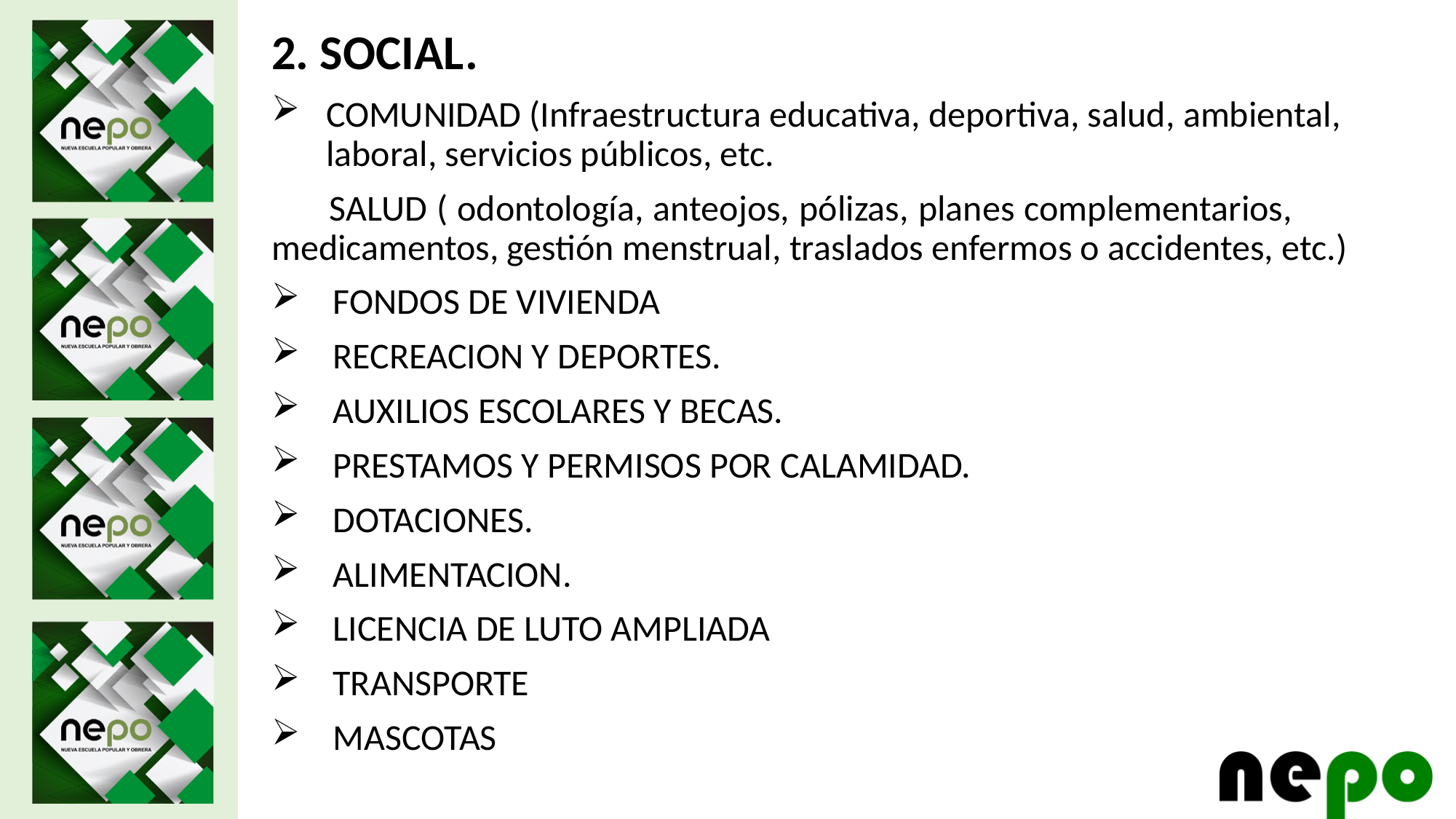

2. SOCIAL.
COMUNIDAD (Infraestructura educativa, deportiva, salud, ambiental, laboral, servicios públicos, etc.
      SALUD ( odontología, anteojos, pólizas, planes complementarios,              medicamentos, gestión menstrual, traslados enfermos o accidentes, etc.)
FONDOS DE VIVIENDA
RECREACION Y DEPORTES.
AUXILIOS ESCOLARES Y BECAS.
PRESTAMOS Y PERMISOS POR CALAMIDAD.
DOTACIONES.
ALIMENTACION.
LICENCIA DE LUTO AMPLIADA
TRANSPORTE
MASCOTAS